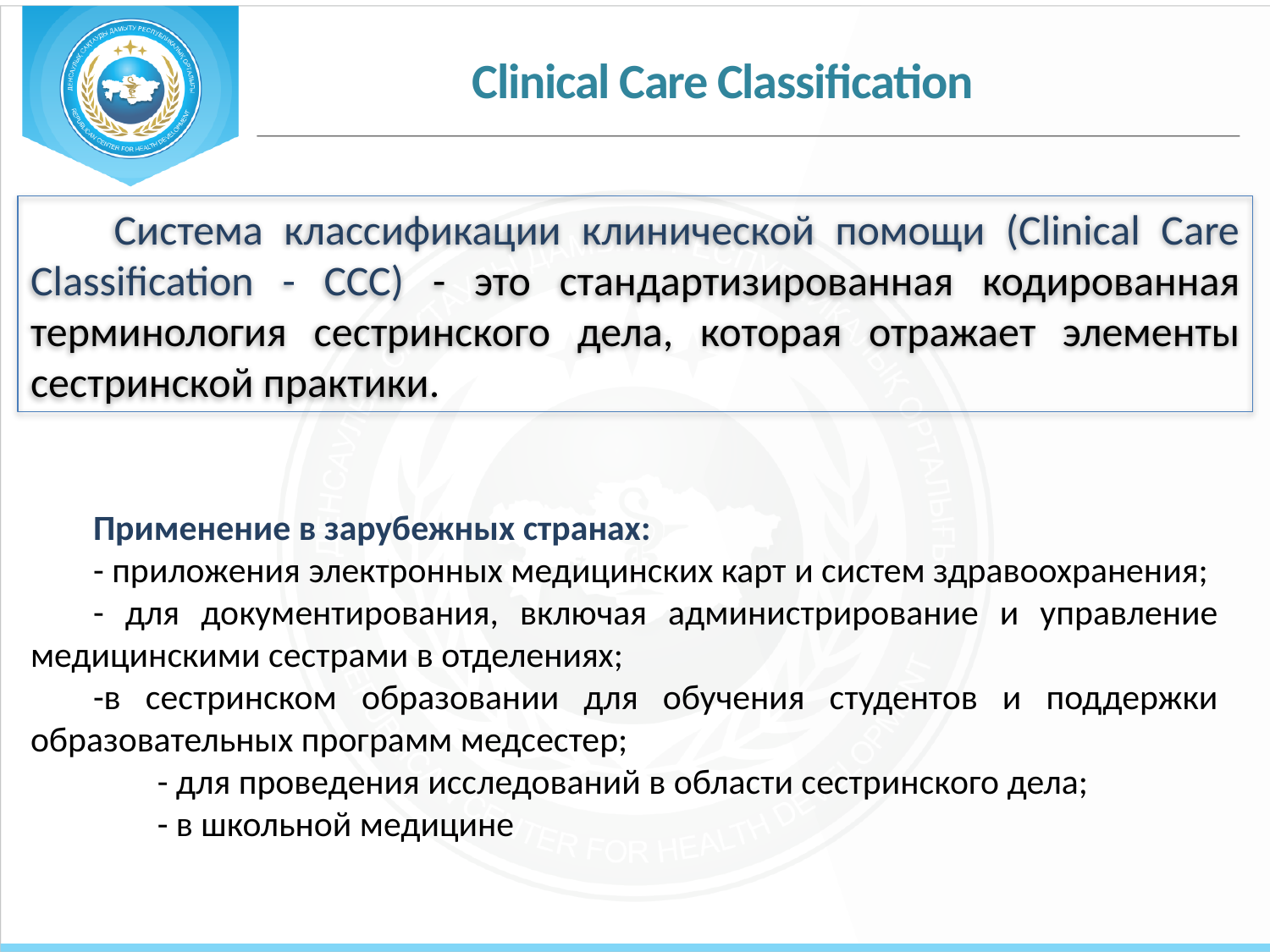

# Clinical Care Classification
    Система классификации клинической помощи (Clinical Care Classification - ССС) - это стандартизированная кодированная терминология сестринского дела, которая отражает элементы сестринской практики.
Применение в зарубежных странах:
- приложения электронных медицинских карт и систем здравоохранения;
- для документирования, включая администрирование и управление медицинскими сестрами в отделениях;
-в сестринском образовании для обучения студентов и поддержки образовательных программ медсестер;
        - для проведения исследований в области сестринского дела;
        - в школьной медицине